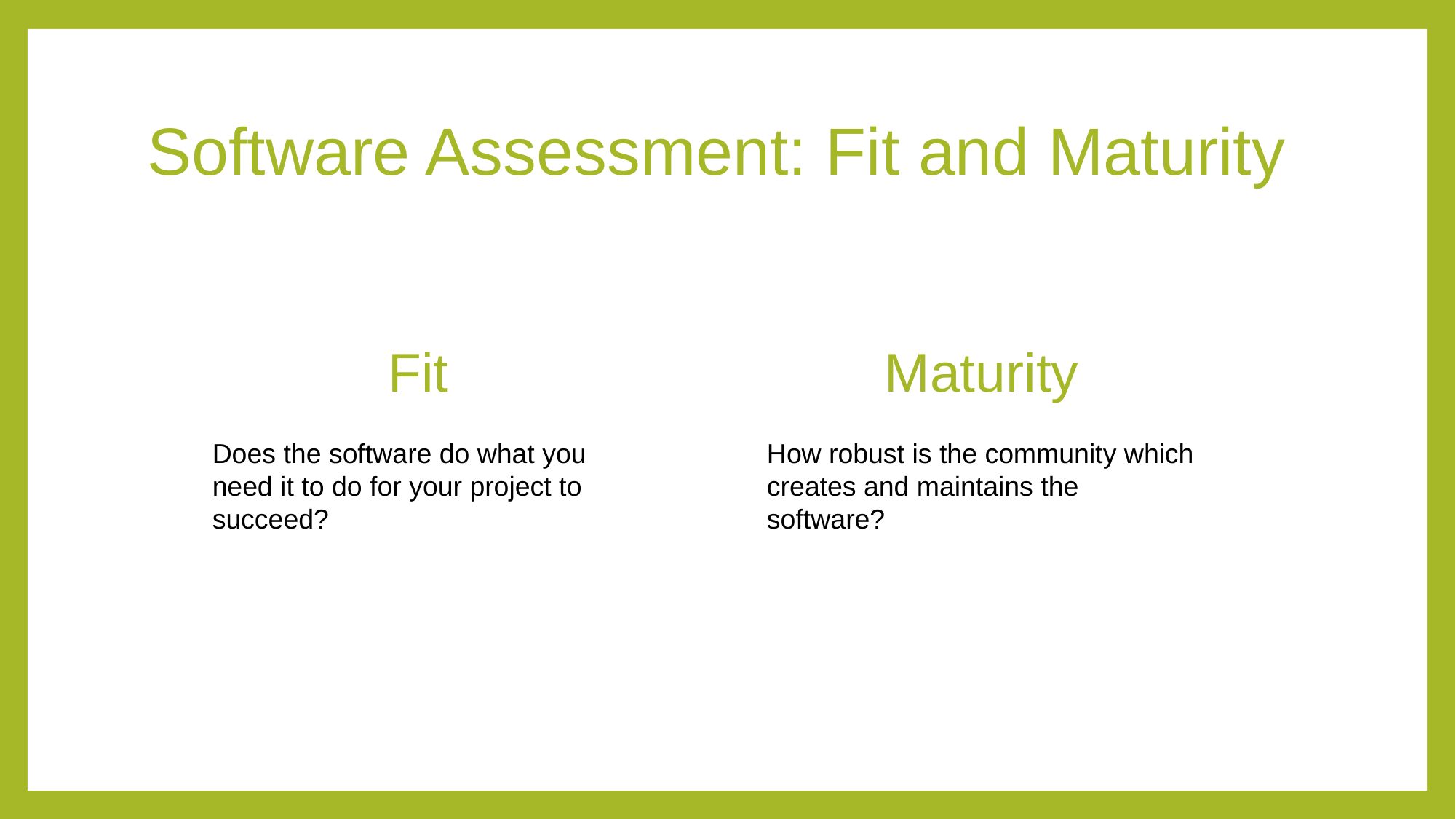

# Software Assessment: Fit and Maturity
Fit

Does the software do what you need it to do for your project to succeed?
Maturity

How robust is the community which creates and maintains the software?